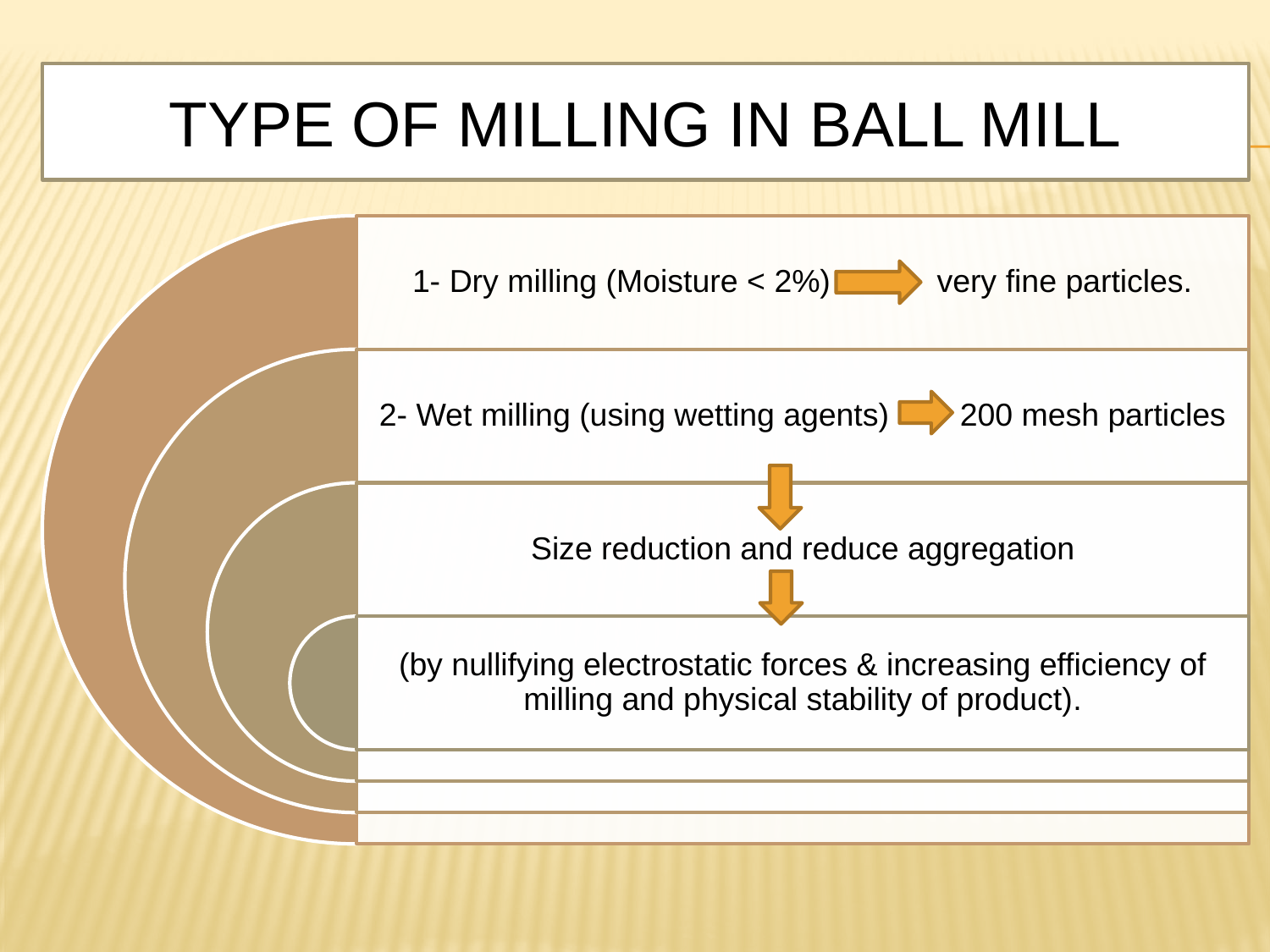

# Type of milling in Ball mill
1- Dry milling (Moisture < 2%)            very fine particles.
2- Wet milling (using wetting agents)        200 mesh particles
Size reduction and reduce aggregation
(by nullifying electrostatic forces & increasing efficiency of milling and physical stability of product).